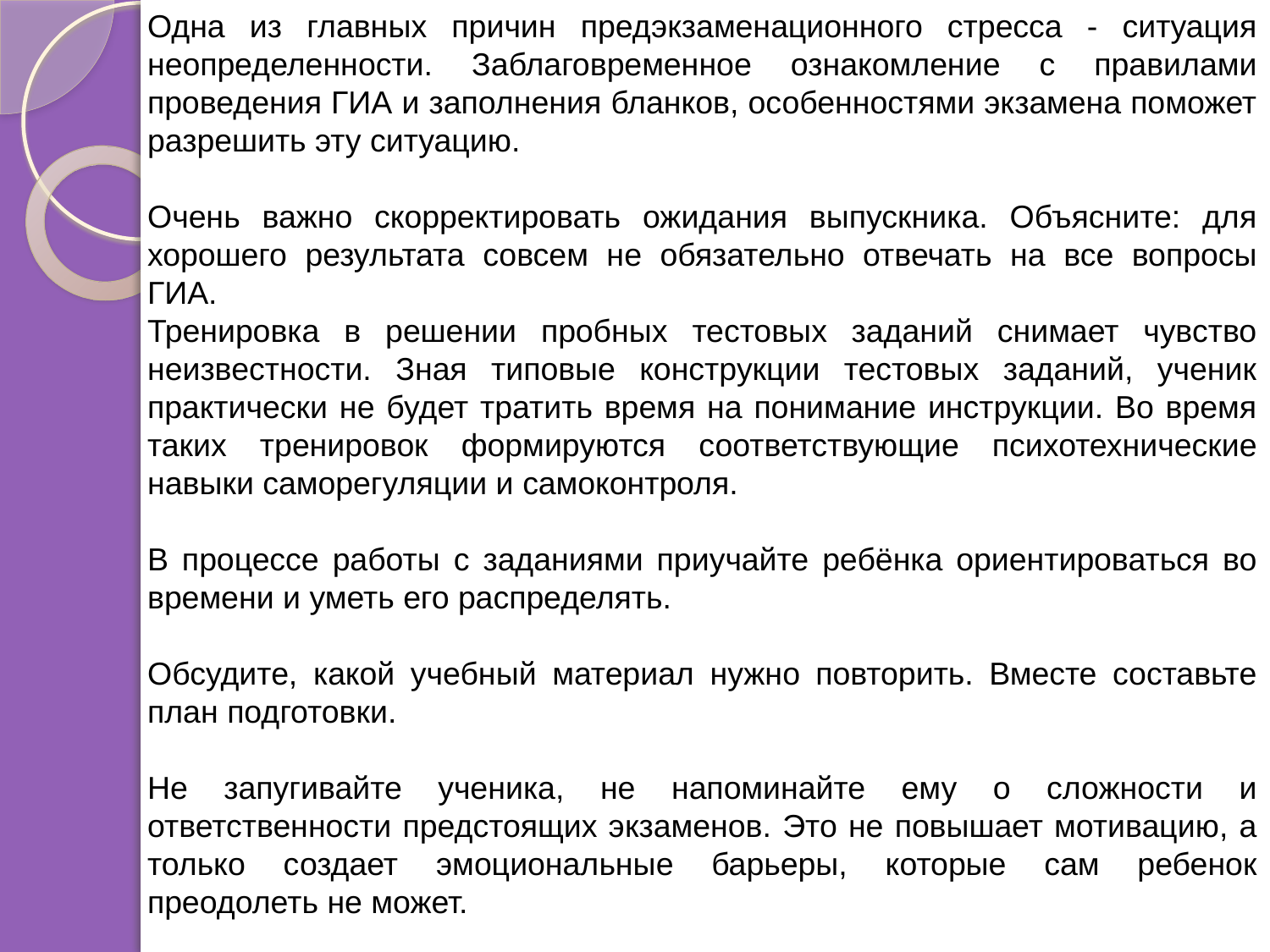

Одна из главных причин предэкзаменационного стресса - ситуация неопределенности. Заблаговременное ознакомление с правилами проведения ГИА и заполнения бланков, особенностями экзамена поможет разрешить эту ситуацию.

Очень важно скорректировать ожидания выпускника. Объясните: для хорошего результата совсем не обязательно отвечать на все вопросы ГИА.
Тренировка в решении пробных тестовых заданий снимает чувство неизвестности. Зная типовые конструкции тестовых заданий, ученик практически не будет тратить время на понимание инструкции. Во время таких тренировок формируются соответствующие психотехнические навыки саморегуляции и самоконтроля.

В процессе работы с заданиями приучайте ребёнка ориентироваться во времени и уметь его распределять.

Обсудите, какой учебный материал нужно повторить. Вместе составьте план подготовки.

Не запугивайте ученика, не напоминайте ему о сложности и ответственности предстоящих экзаменов. Это не повышает мотивацию, а только создает эмоциональные барьеры, которые сам ребенок преодолеть не может.